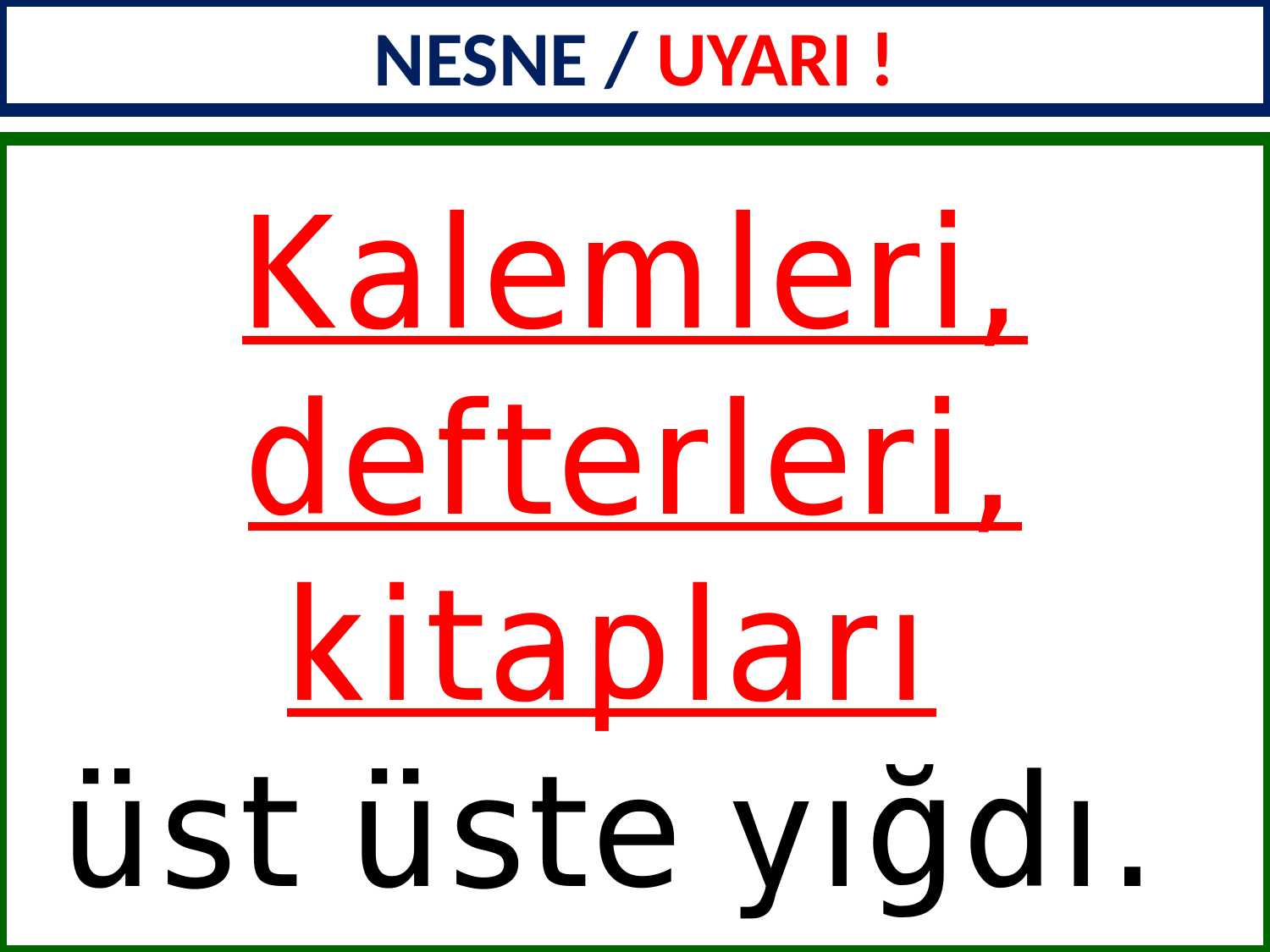

NESNE / UYARI !
Kalemleri, defterleri, kitapları
üst üste yığdı.